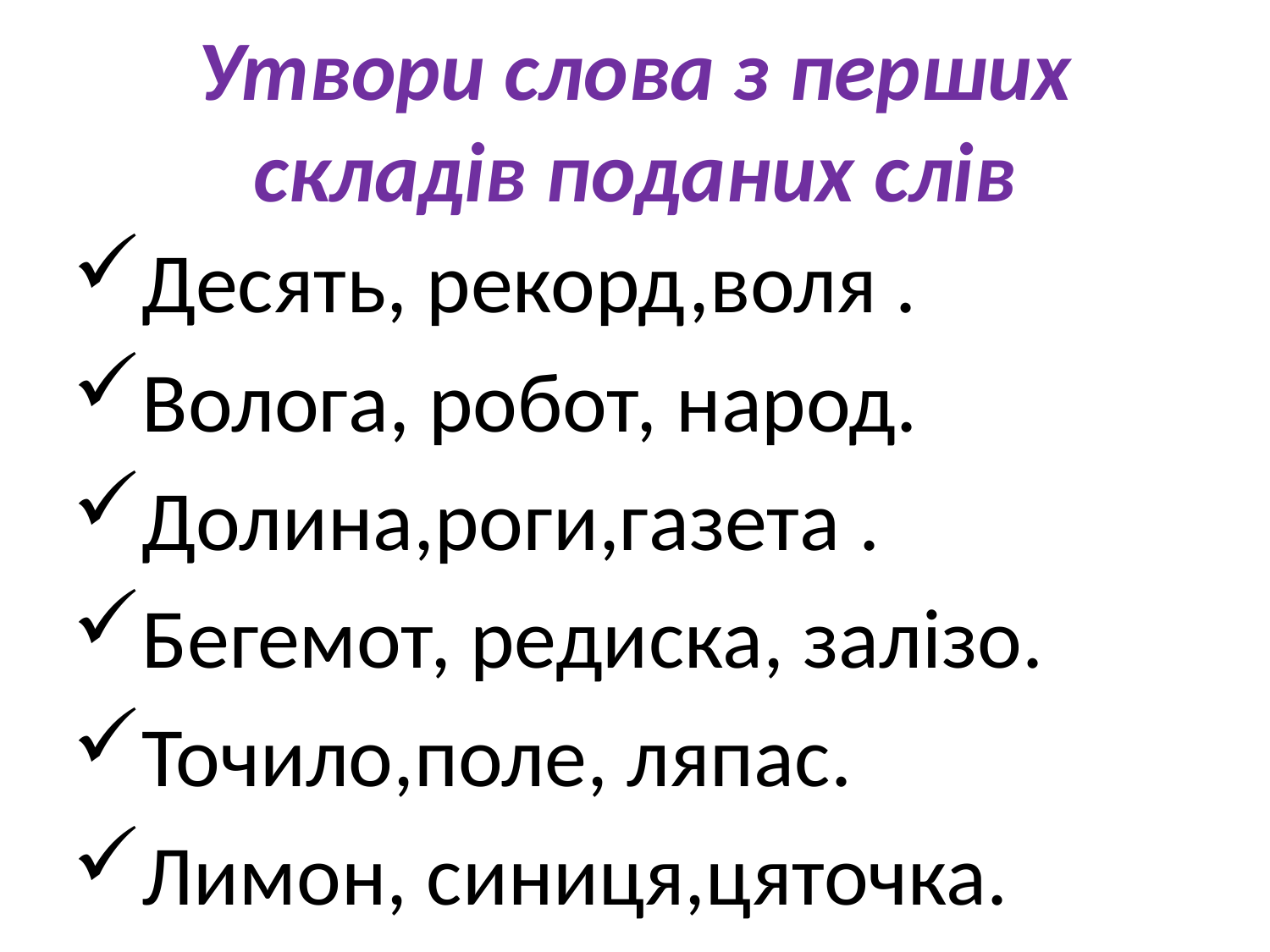

# Утвори слова з перших складів поданих слів
Десять, рекорд,воля .
Волога, робот, народ.
Долина,роги,газета .
Бегемот, редиска, залізо.
Точило,поле, ляпас.
Лимон, синиця,цяточка.